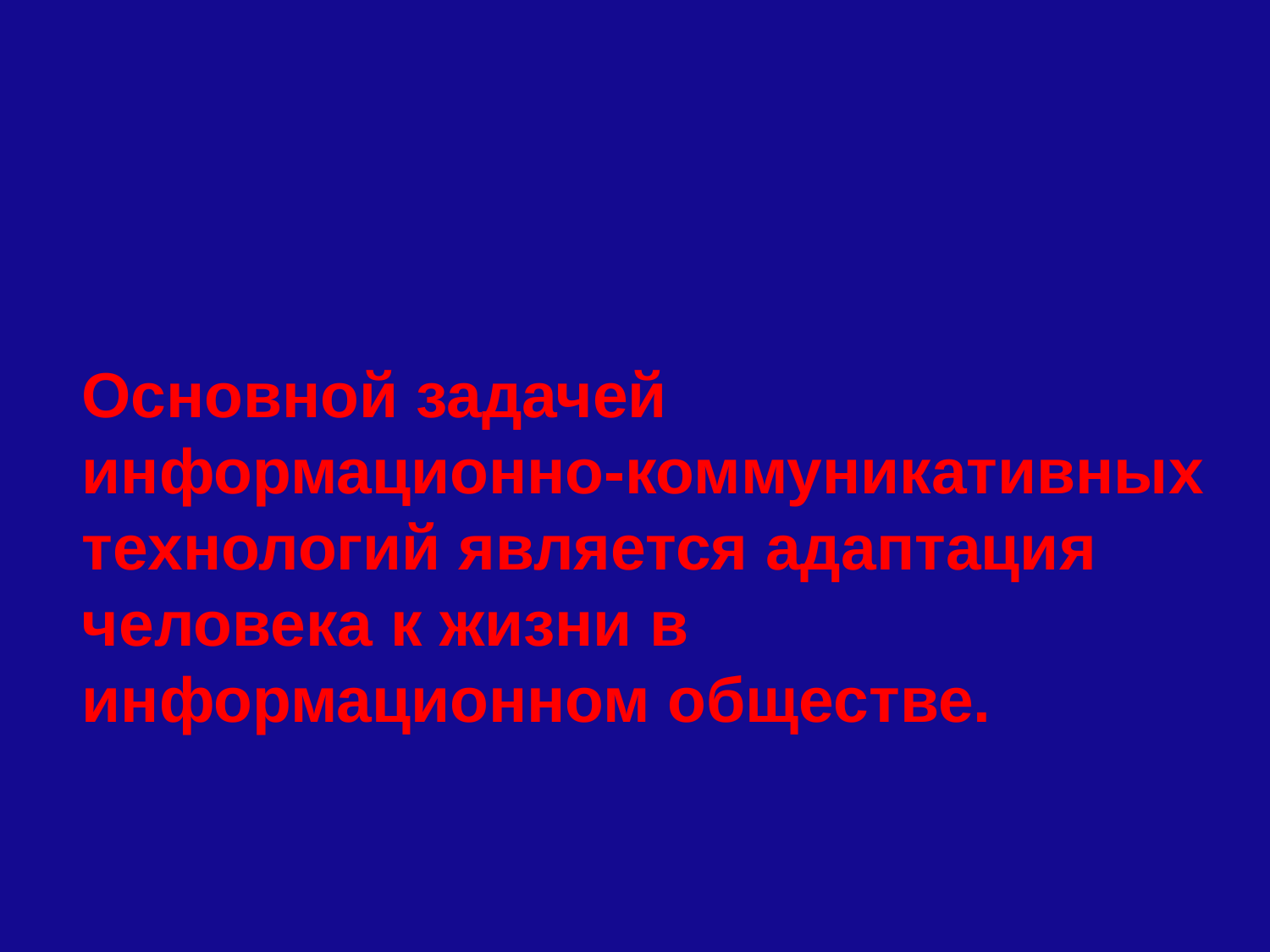

Основной задачей информационно-коммуникативных технологий является адаптация человека к жизни в информационном обществе.